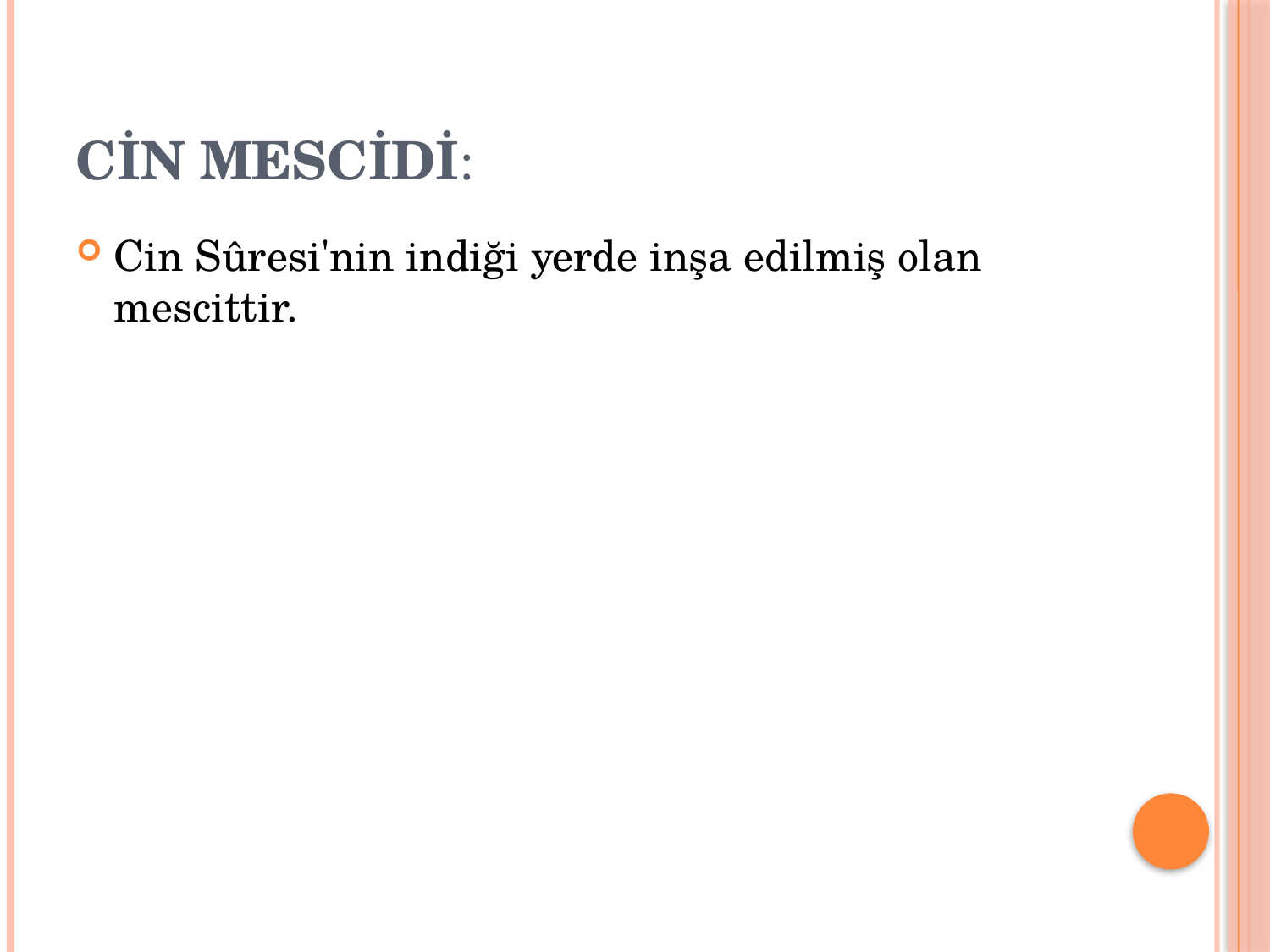

# Cin Mescidi:
Cin Sûresi'nin indiği yerde inşa edilmiş olan mescittir.